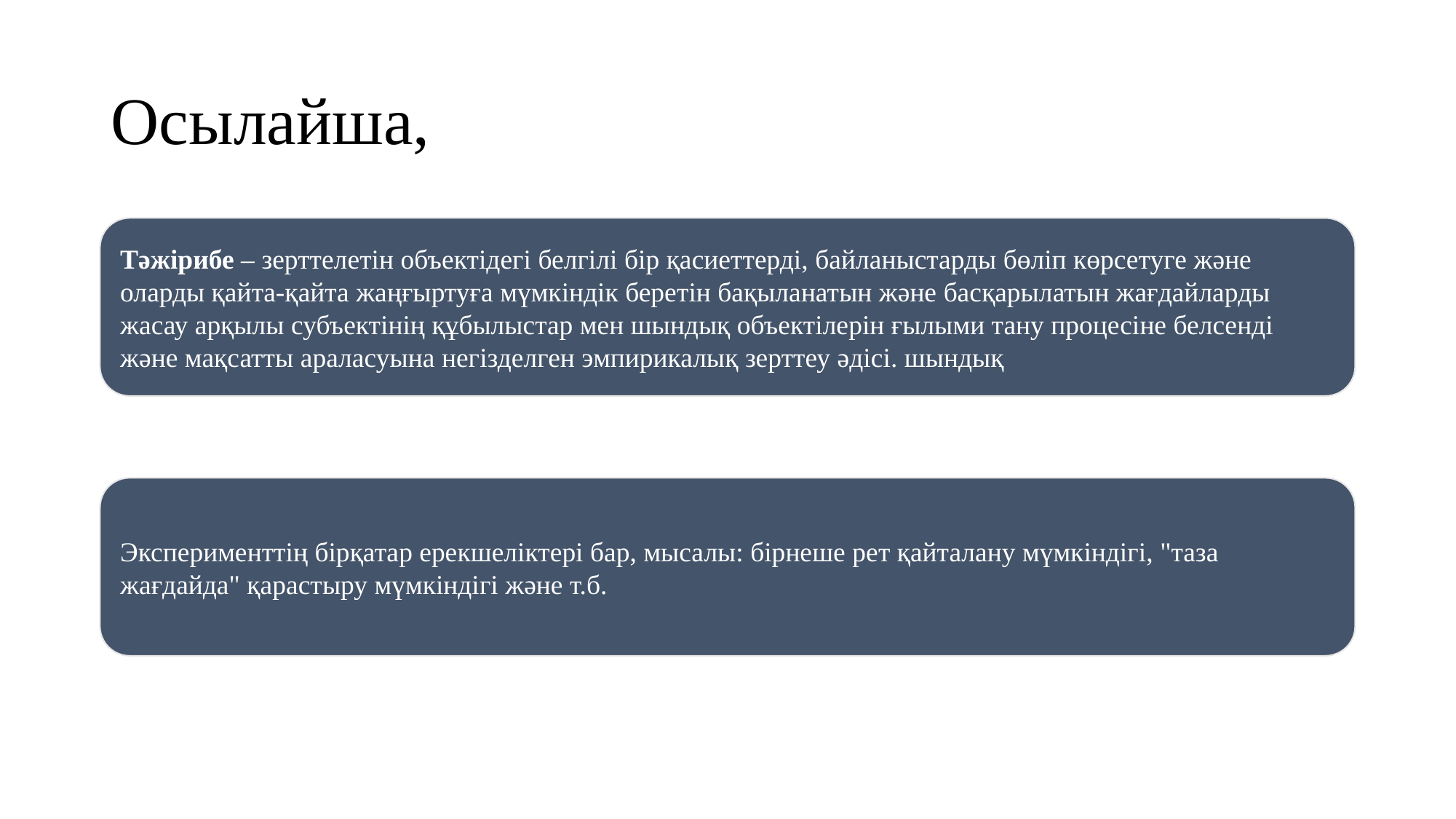

# Осылайша,
Тәжірибе – зерттелетін объектідегі белгілі бір қасиеттерді, байланыстарды бөліп көрсетуге және оларды қайта-қайта жаңғыртуға мүмкіндік беретін бақыланатын және басқарылатын жағдайларды жасау арқылы субъектінің құбылыстар мен шындық объектілерін ғылыми тану процесіне белсенді және мақсатты араласуына негізделген эмпирикалық зерттеу әдісі. шындық
Эксперименттің бірқатар ерекшеліктері бар, мысалы: бірнеше рет қайталану мүмкіндігі, "таза жағдайда" қарастыру мүмкіндігі және т.б.